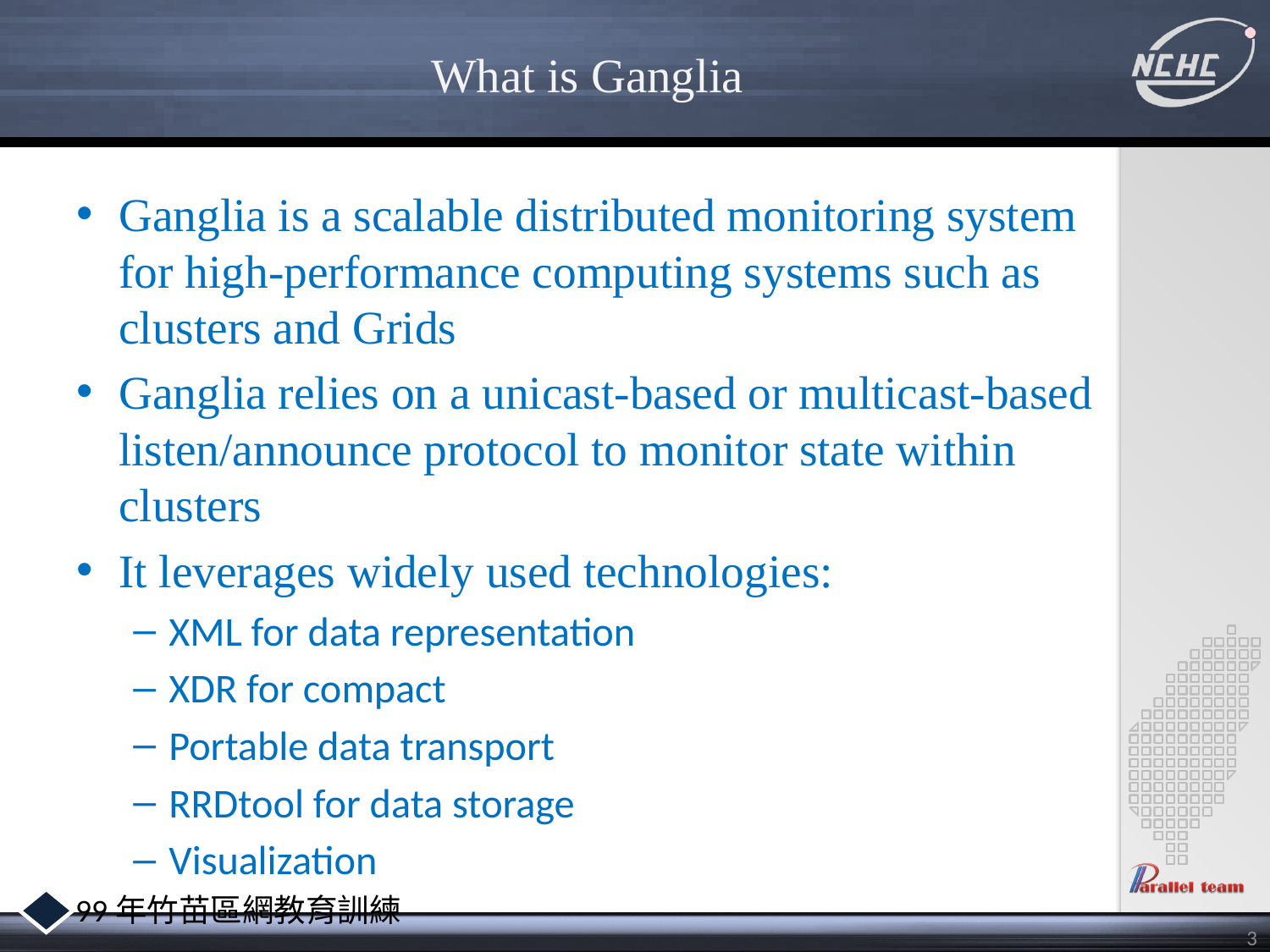

# What is Ganglia
Ganglia is a scalable distributed monitoring system for high-performance computing systems such as clusters and Grids
Ganglia relies on a unicast-based or multicast-based listen/announce protocol to monitor state within clusters
It leverages widely used technologies:
XML for data representation
XDR for compact
Portable data transport
RRDtool for data storage
Visualization
3